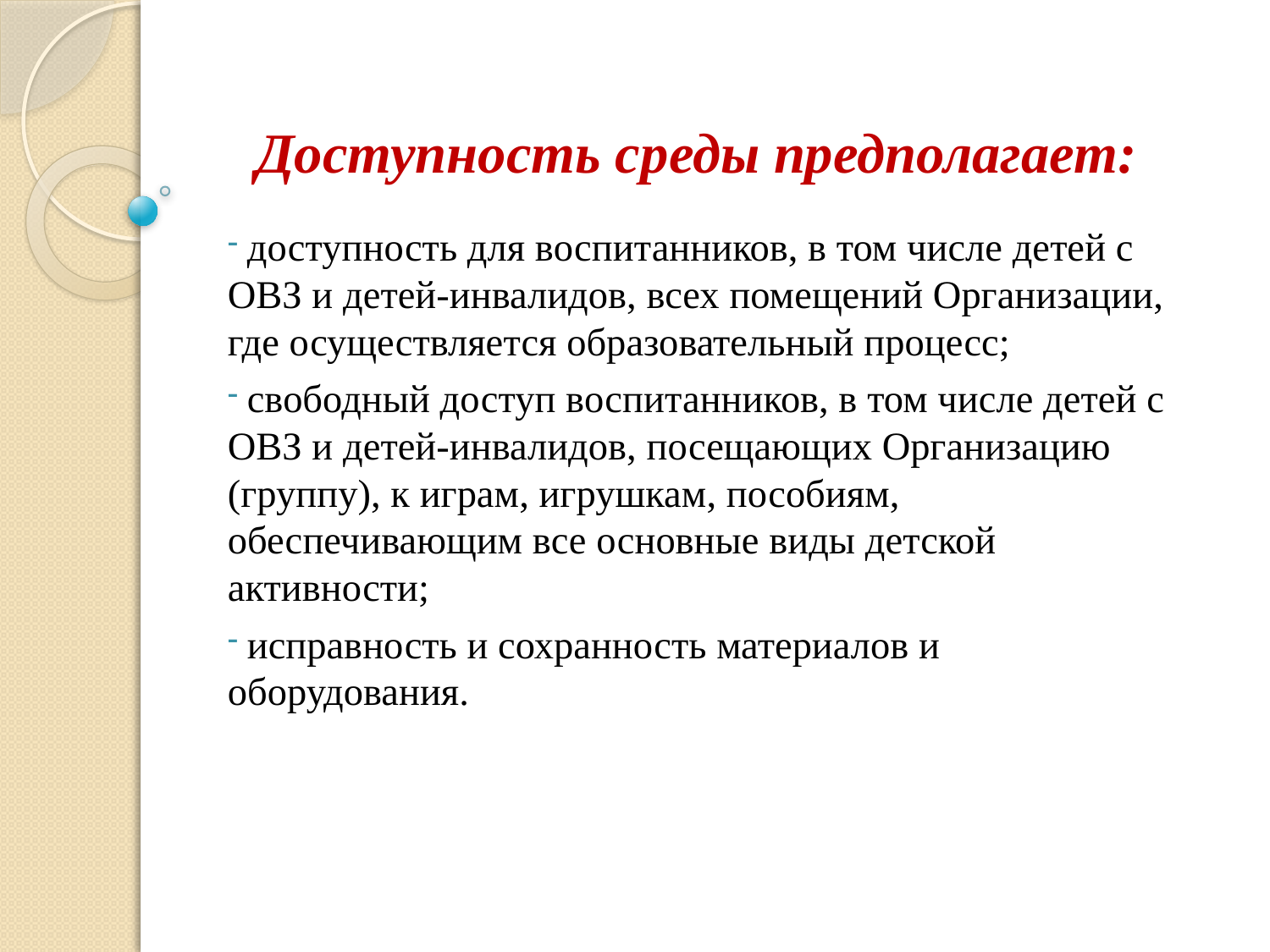

# Доступность среды предполагает:
 доступность для воспитанников, в том числе детей с ОВЗ и детей-инвалидов, всех помещений Организации, где осуществляется образовательный процесс;
 свободный доступ воспитанников, в том числе детей с ОВЗ и детей-инвалидов, посещающих Организацию (группу), к играм, игрушкам, пособиям, обеспечивающим все основные виды детской активности;
 исправность и сохранность материалов и оборудования.